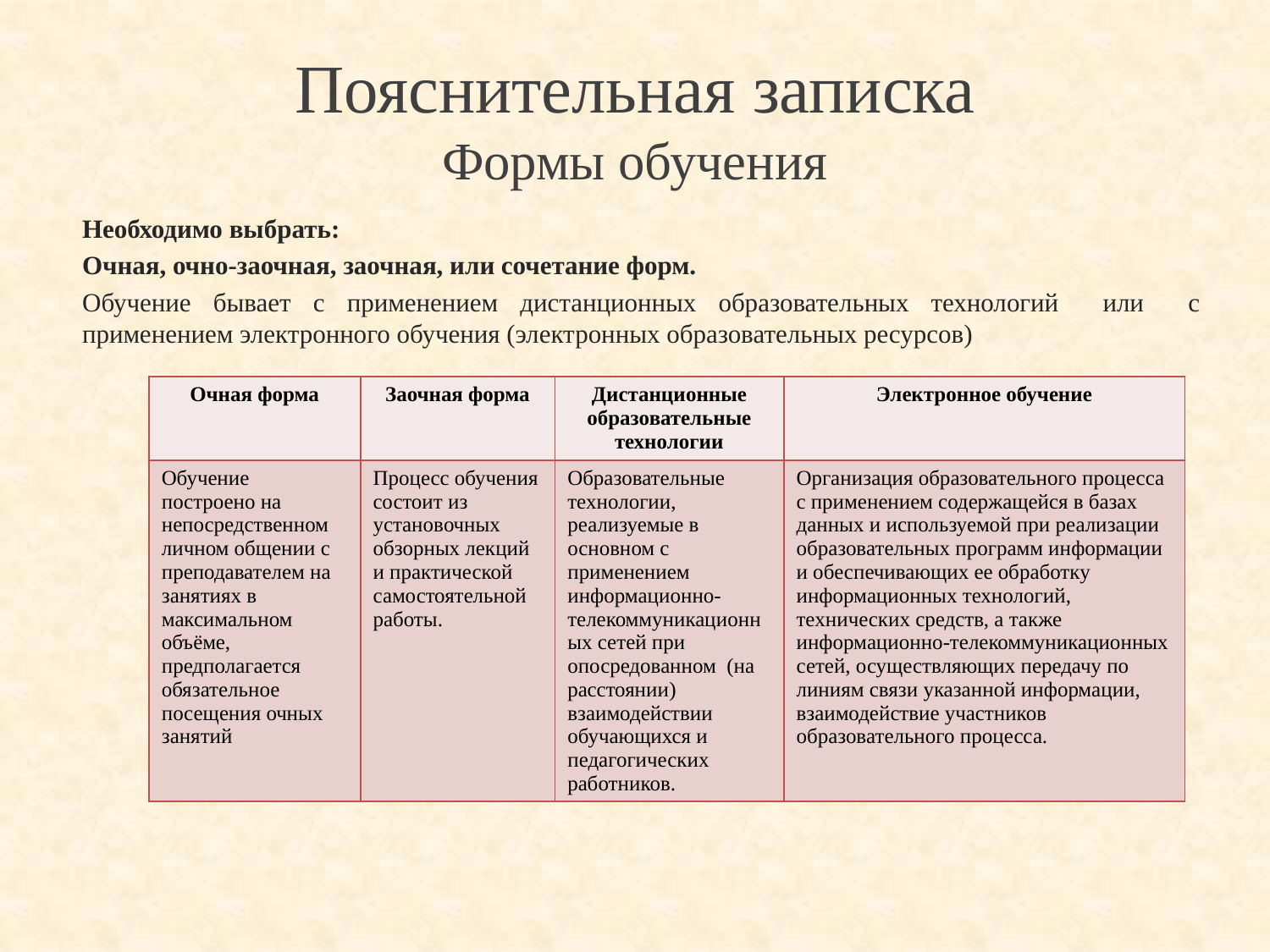

# Пояснительная записка Формы обучения

Необходимо выбрать:
Очная, очно-заочная, заочная, или сочетание форм.
Обучение бывает с применением дистанционных образовательных технологий  или  с применением электронного обучения (электронных образовательных ресурсов)

| Очная форма | Заочная форма | Дистанционные образовательные технологии | Электронное обучение |
| --- | --- | --- | --- |
| Обучение построено на непосредственном личном общении с преподавателем на занятиях в максимальном объёме, предполагается обязательное посещения очных занятий | Процесс обучения состоит из установочных обзорных лекций и практической самостоятельной работы. | Образовательные технологии, реализуемые в основном с применением информационно-телекоммуникационных сетей при опосредованном (на расстоянии) взаимодействии обучающихся и педагогических работников. | Организация образовательного процесса с применением содержащейся в базах данных и используемой при реализации образовательных программ информации и обеспечивающих ее обработку информационных технологий, технических средств, а также информационно-телекоммуникационных сетей, осуществляющих передачу по линиям связи указанной информации, взаимодействие участников образовательного процесса. |